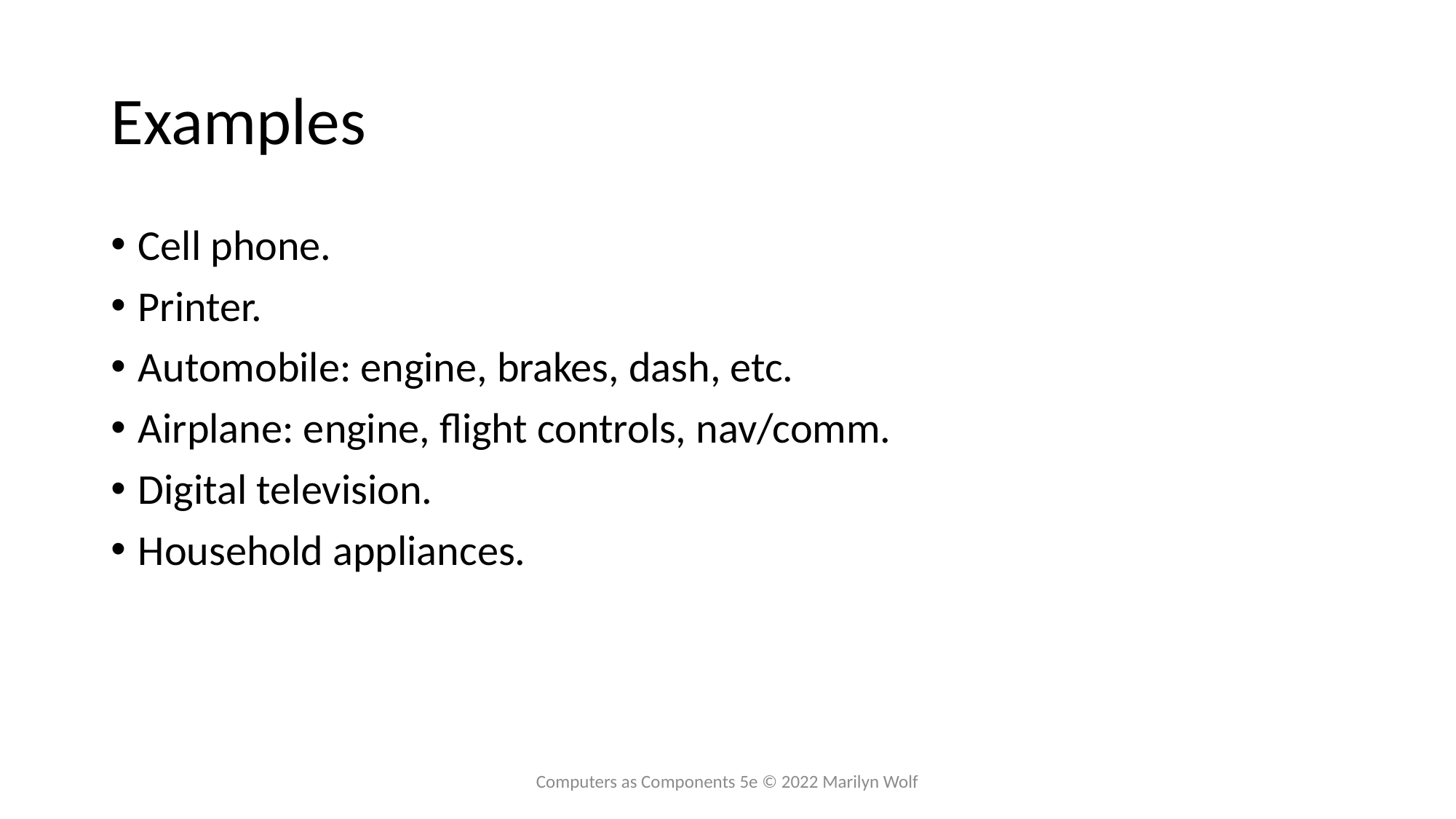

# Examples
Cell phone.
Printer.
Automobile: engine, brakes, dash, etc.
Airplane: engine, flight controls, nav/comm.
Digital television.
Household appliances.
Computers as Components 5e © 2022 Marilyn Wolf